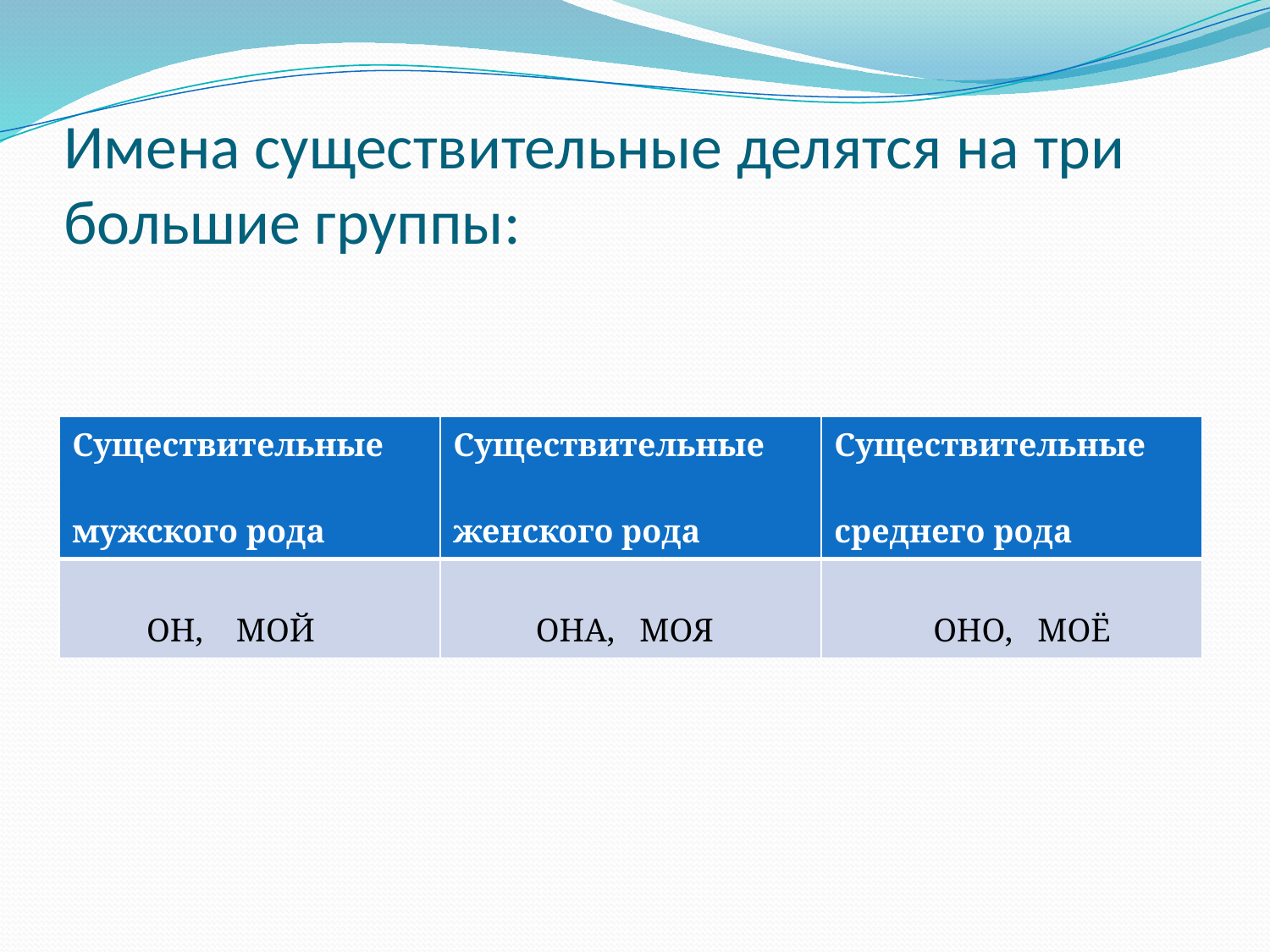

# Имена существительные делятся на три большие группы:
| Существительные мужского рода | Существительные женского рода | Существительные среднего рода |
| --- | --- | --- |
| ОН, МОЙ | ОНА, МОЯ | ОНО, МОЁ |